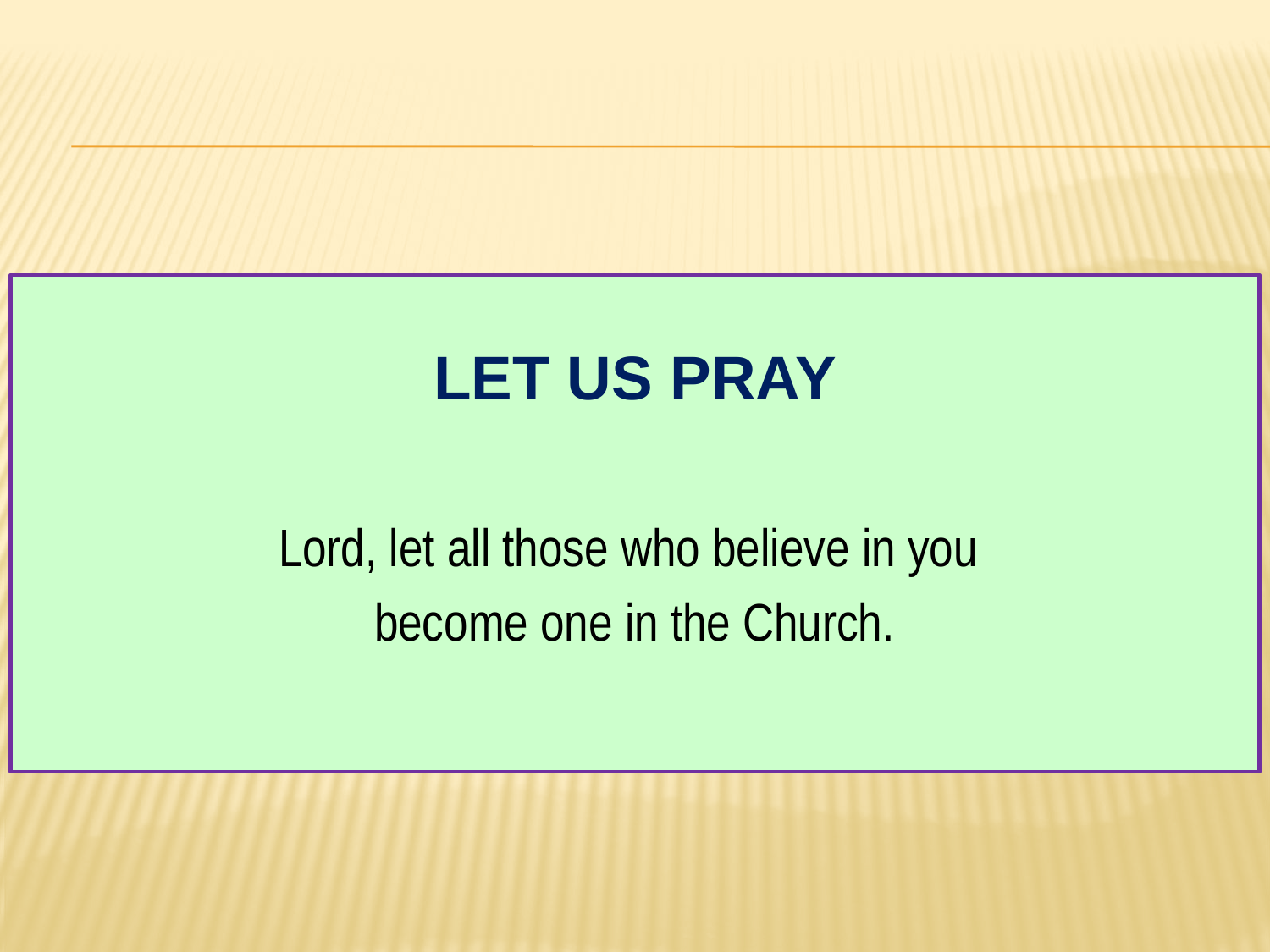

# Let us Pray
Lord, let all those who believe in you
become one in the Church.